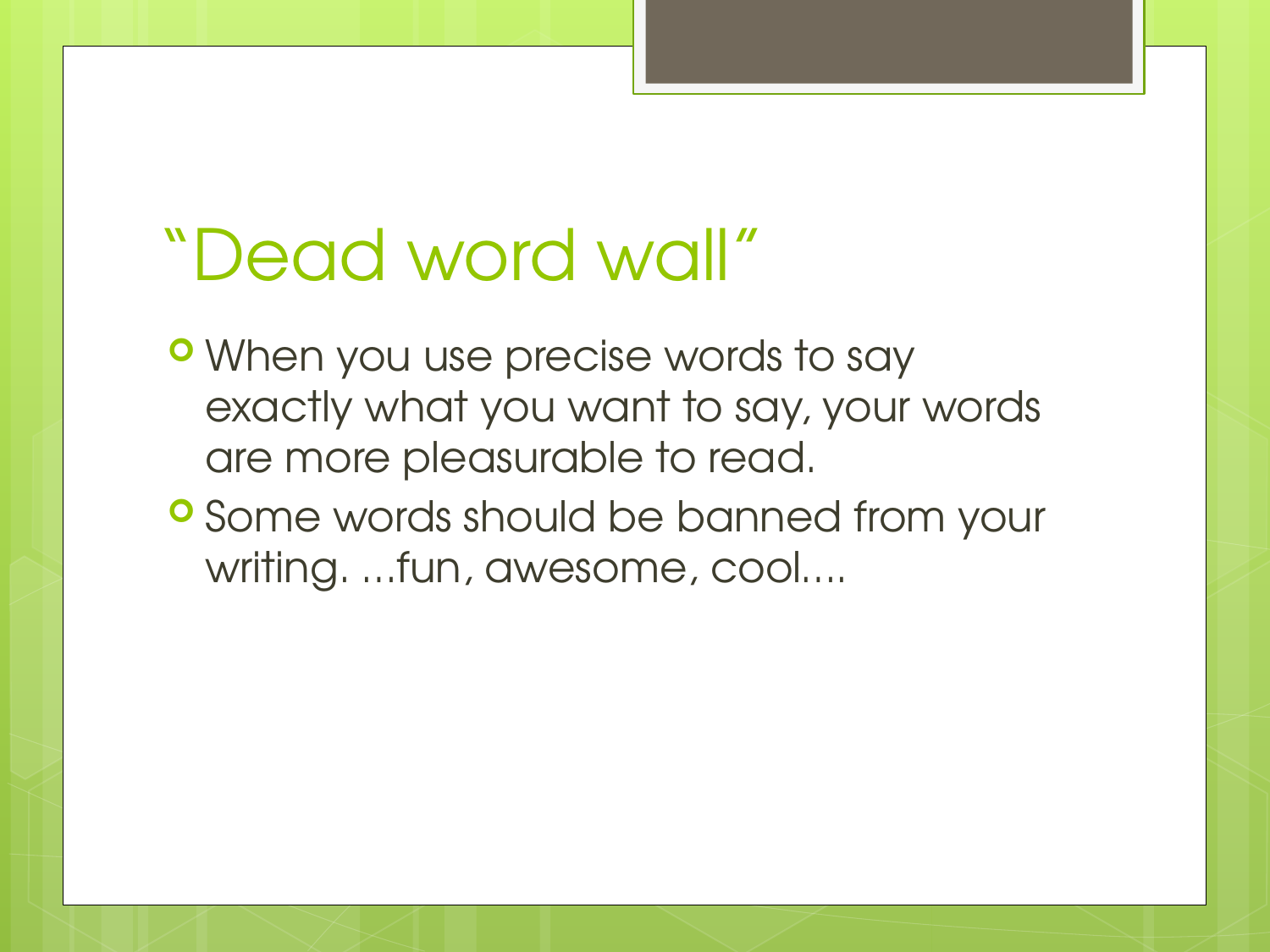

# “Dead word wall”
When you use precise words to say exactly what you want to say, your words are more pleasurable to read.
Some words should be banned from your writing. …fun, awesome, cool….